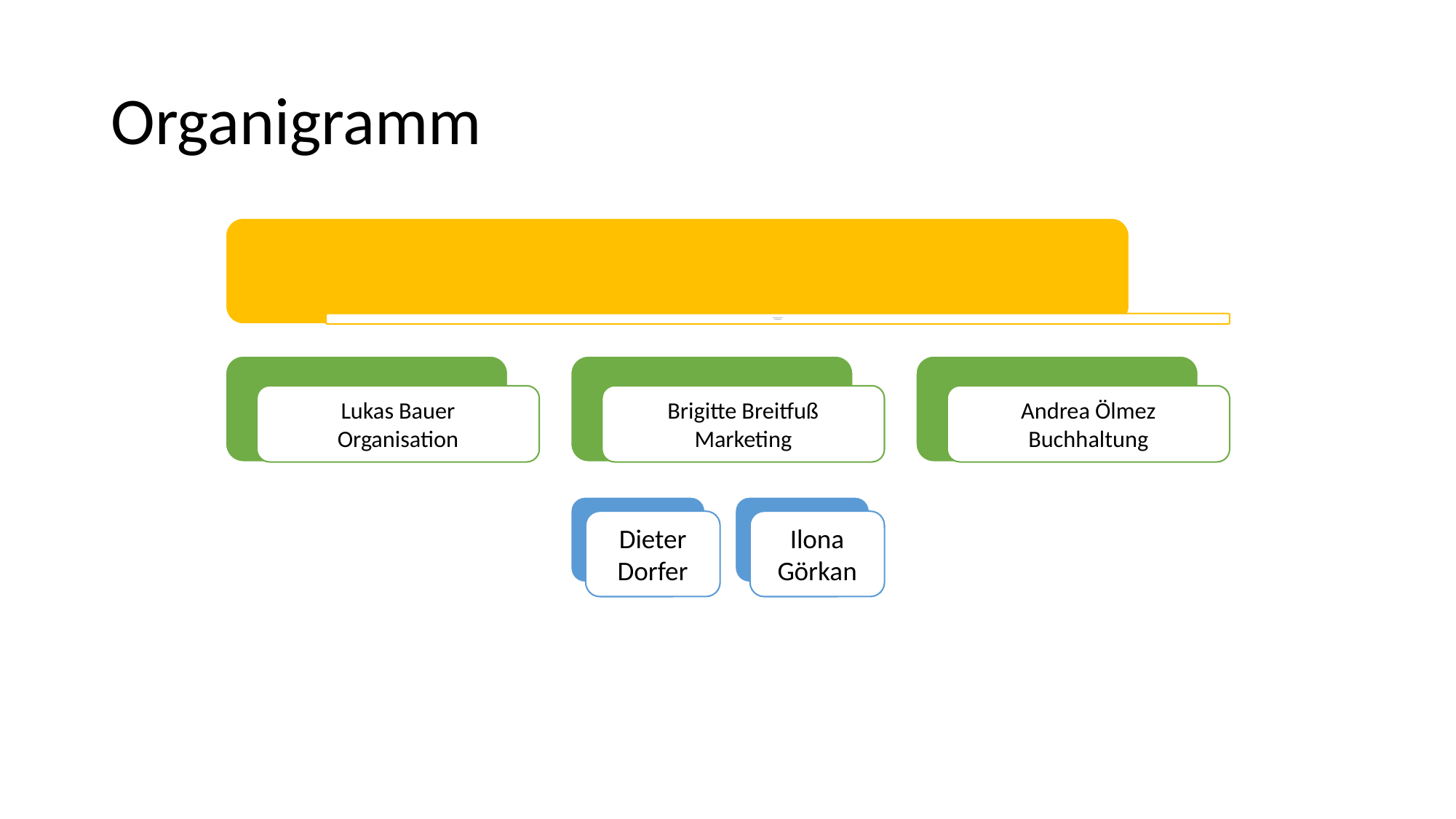

# Organigramm
Gerhard Fleischhacker
Geschäftsführer
Brigitte Breitfuß
Marketing
Dieter Dorfer
Ilona Görkan
Andrea Ölmez
Buchhaltung
Lukas Bauer
Organisation